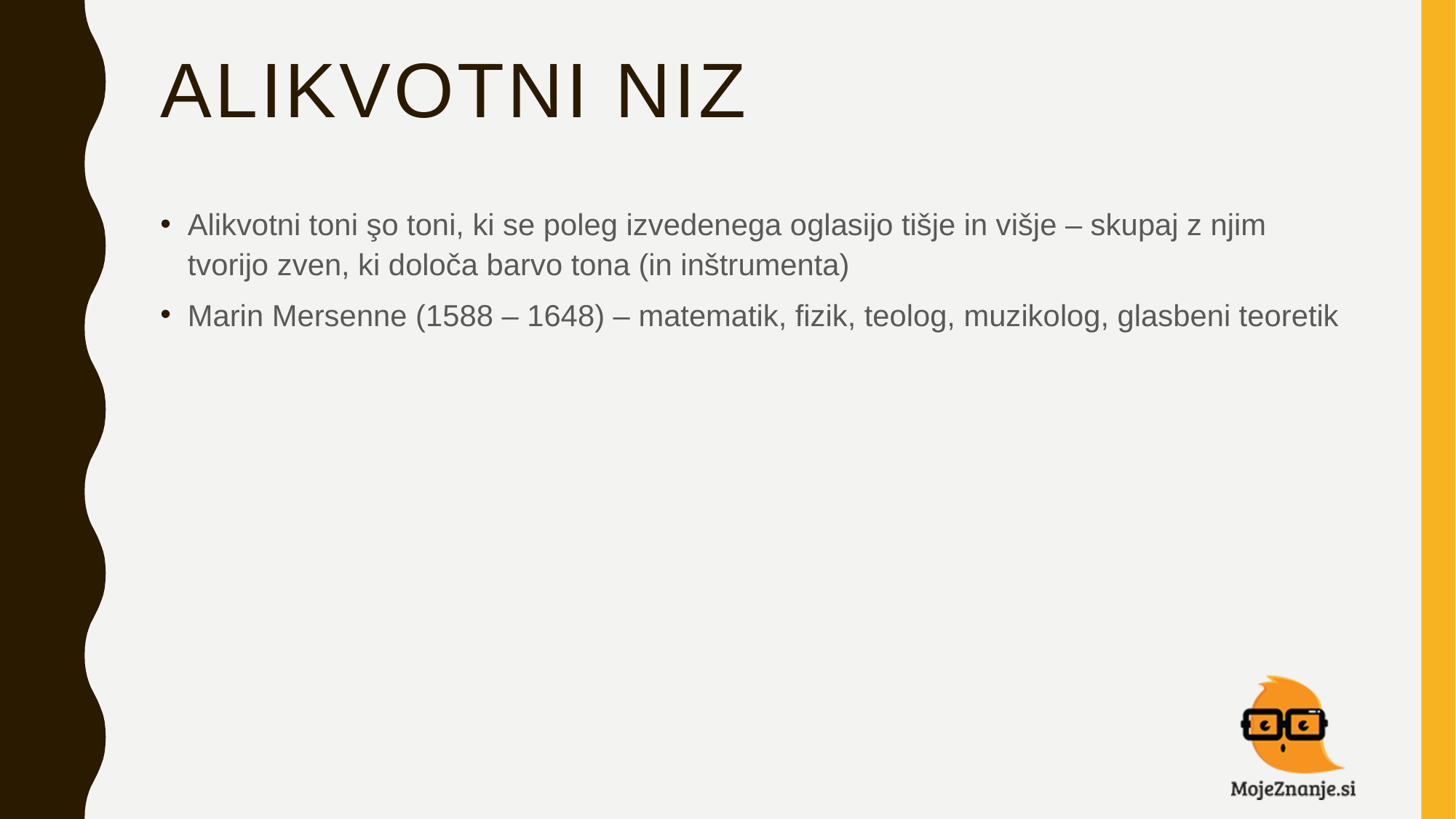

# Alikvotni niz
Alikvotni toni şo toni, ki se poleg izvedenega oglasijo tišje in višje – skupaj z njim tvorijo zven, ki določa barvo tona (in inštrumenta)
Marin Mersenne (1588 – 1648) – matematik, fizik, teolog, muzikolog, glasbeni teoretik